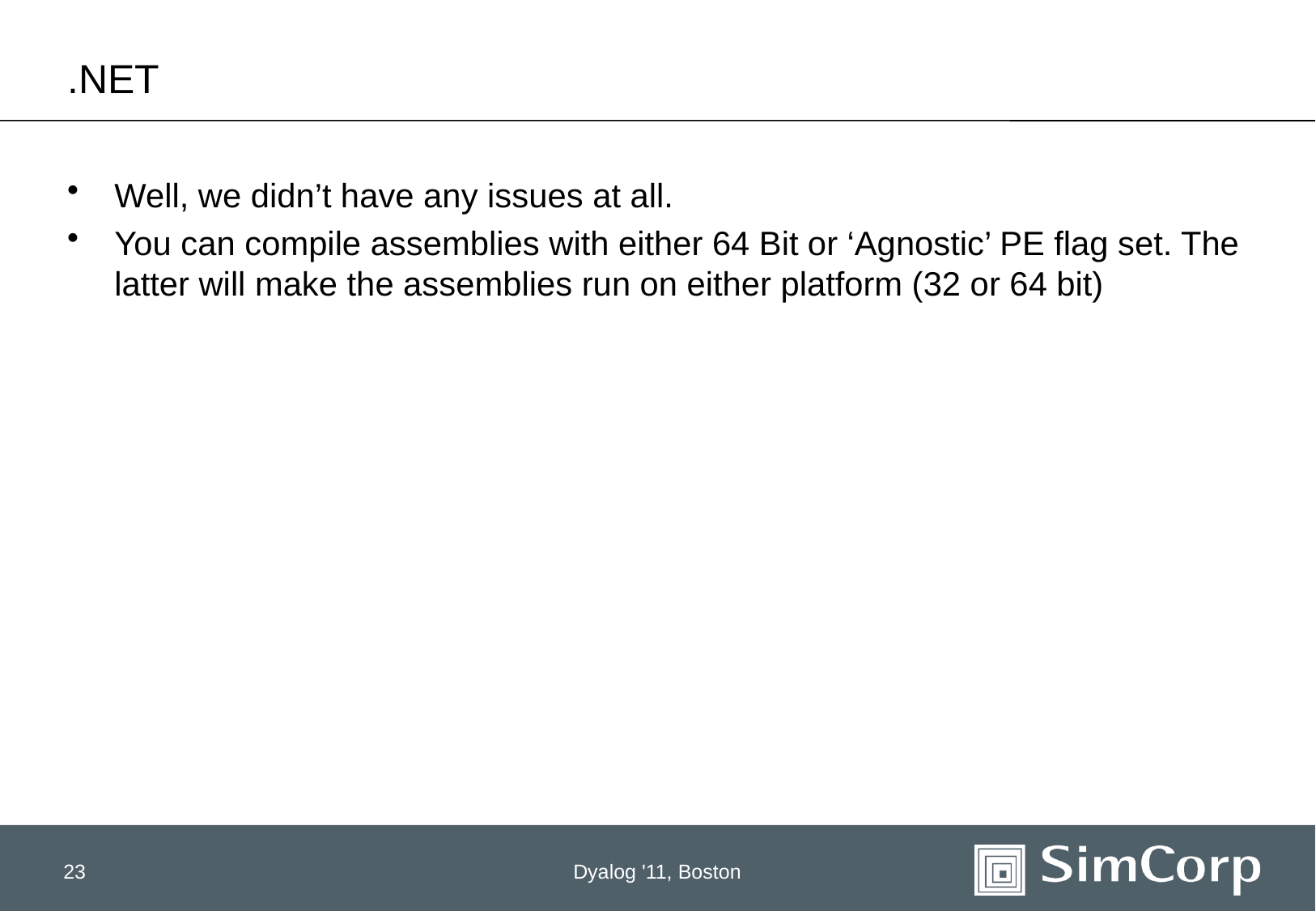

# .NET
Well, we didn’t have any issues at all.
You can compile assemblies with either 64 Bit or ‘Agnostic’ PE flag set. The latter will make the assemblies run on either platform (32 or 64 bit)
23
Dyalog '11, Boston